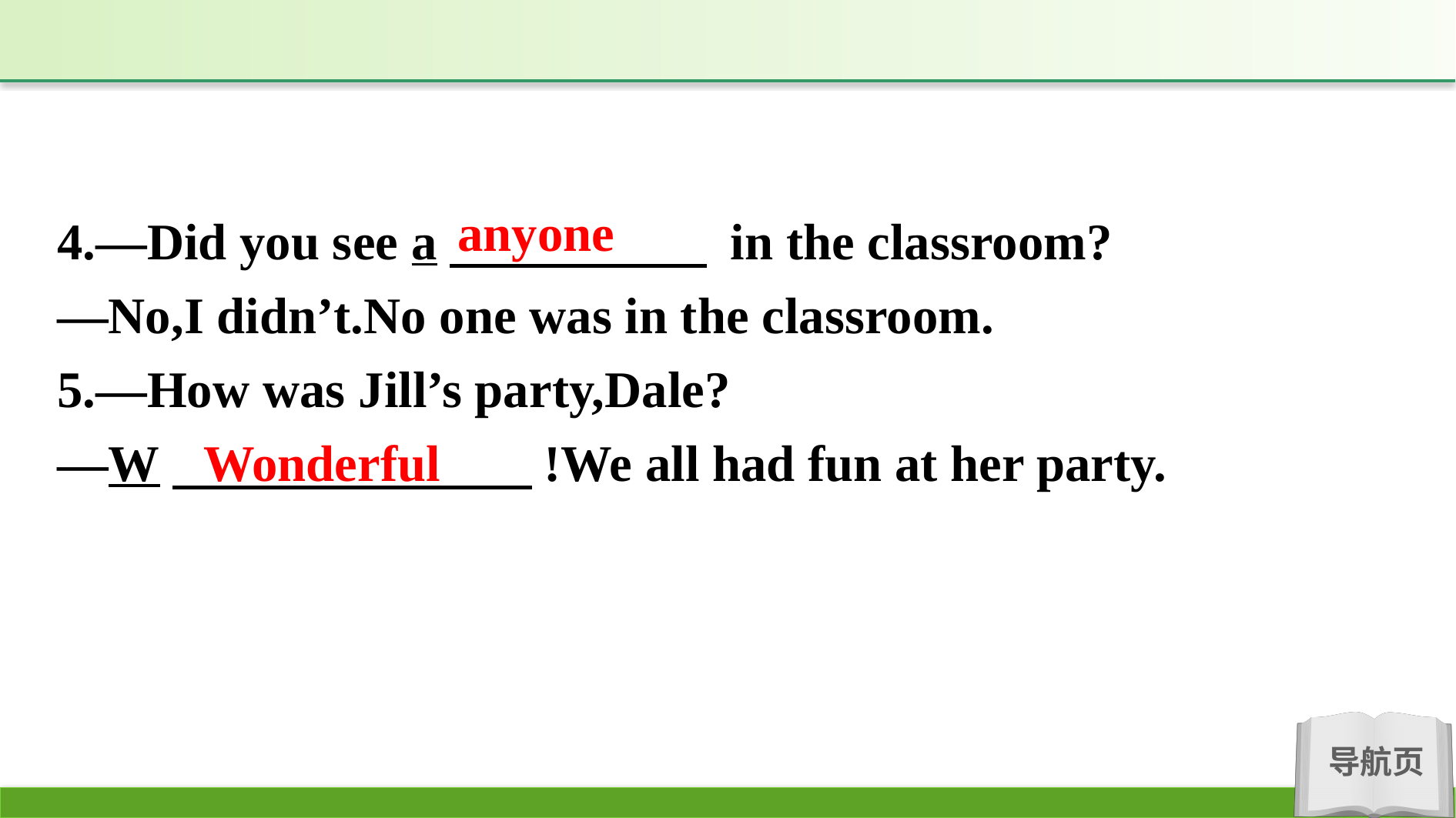

anyone
4.—Did you see a　　　　　 in the classroom?
—No,I didn’t.No one was in the classroom.
5.—How was Jill’s party,Dale?
—W　　　　　　　!We all had fun at her party.
Wonderful